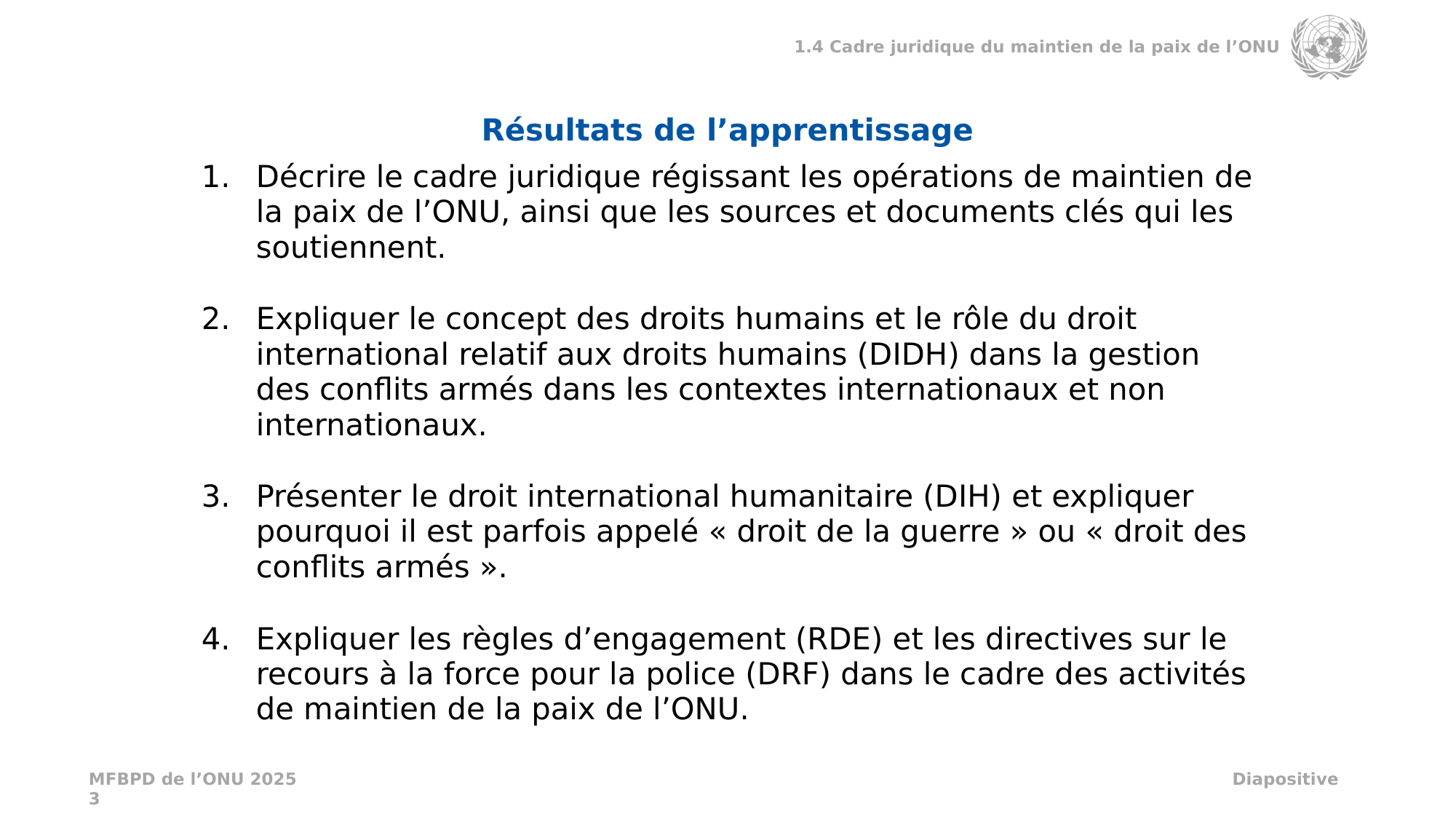

| Résultats de l’apprentissage |
| --- |
| Décrire le cadre juridique régissant les opérations de maintien de la paix de l’ONU, ainsi que les sources et documents clés qui les soutiennent. Expliquer le concept des droits humains et le rôle du droit international relatif aux droits humains (DIDH) dans la gestion des conflits armés dans les contextes internationaux et non internationaux. Présenter le droit international humanitaire (DIH) et expliquer pourquoi il est parfois appelé « droit de la guerre » ou « droit des conflits armés ». Expliquer les règles d’engagement (RDE) et les directives sur le recours à la force pour la police (DRF) dans le cadre des activités de maintien de la paix de l’ONU. |